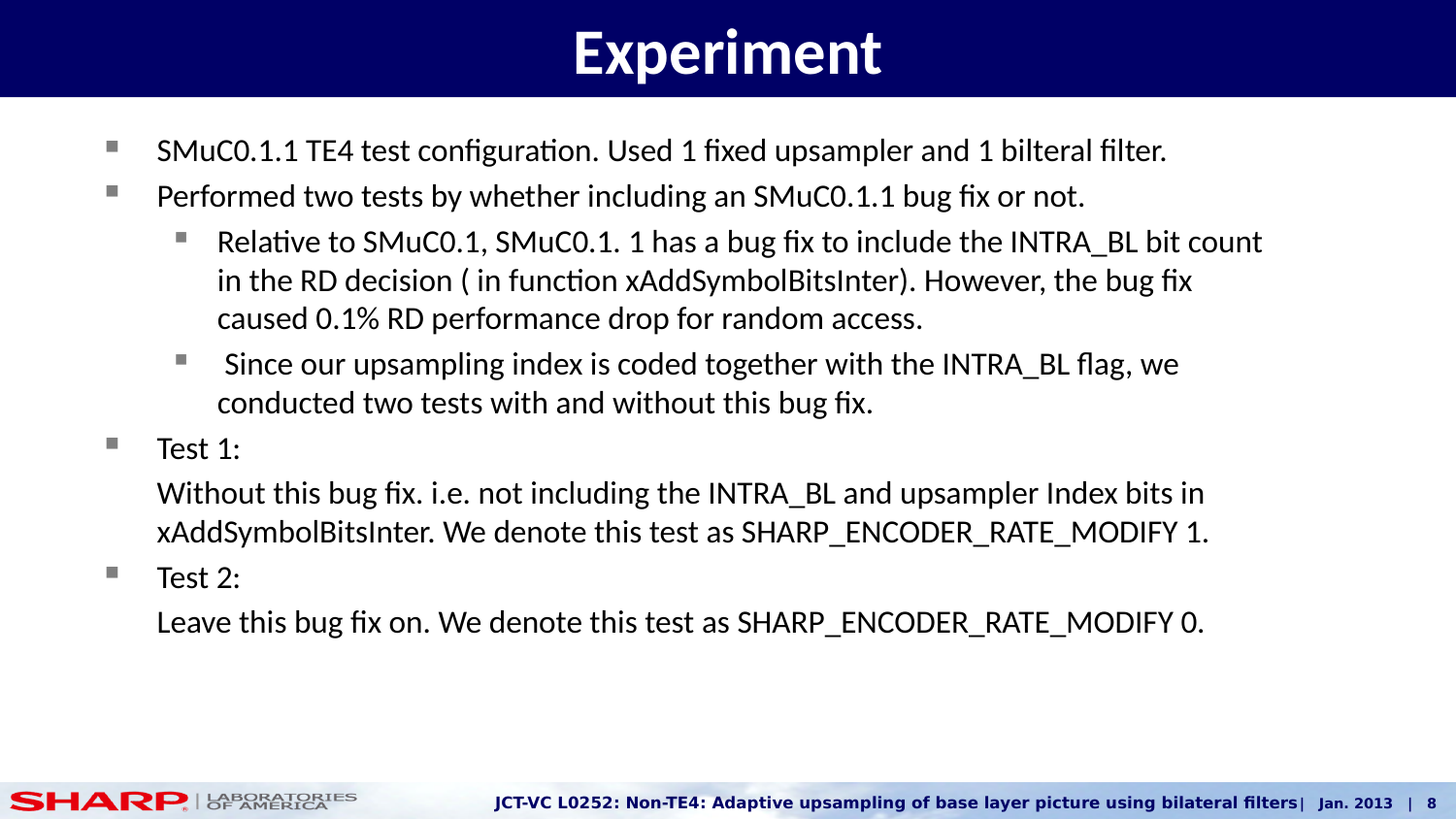

# Experiment
SMuC0.1.1 TE4 test configuration. Used 1 fixed upsampler and 1 bilteral filter.
Performed two tests by whether including an SMuC0.1.1 bug fix or not.
Relative to SMuC0.1, SMuC0.1. 1 has a bug fix to include the INTRA_BL bit count in the RD decision ( in function xAddSymbolBitsInter). However, the bug fix caused 0.1% RD performance drop for random access.
 Since our upsampling index is coded together with the INTRA_BL flag, we conducted two tests with and without this bug fix.
Test 1:
	Without this bug fix. i.e. not including the INTRA_BL and upsampler Index bits in xAddSymbolBitsInter. We denote this test as SHARP_ENCODER_RATE_MODIFY 1.
Test 2:
	Leave this bug fix on. We denote this test as SHARP_ENCODER_RATE_MODIFY 0.